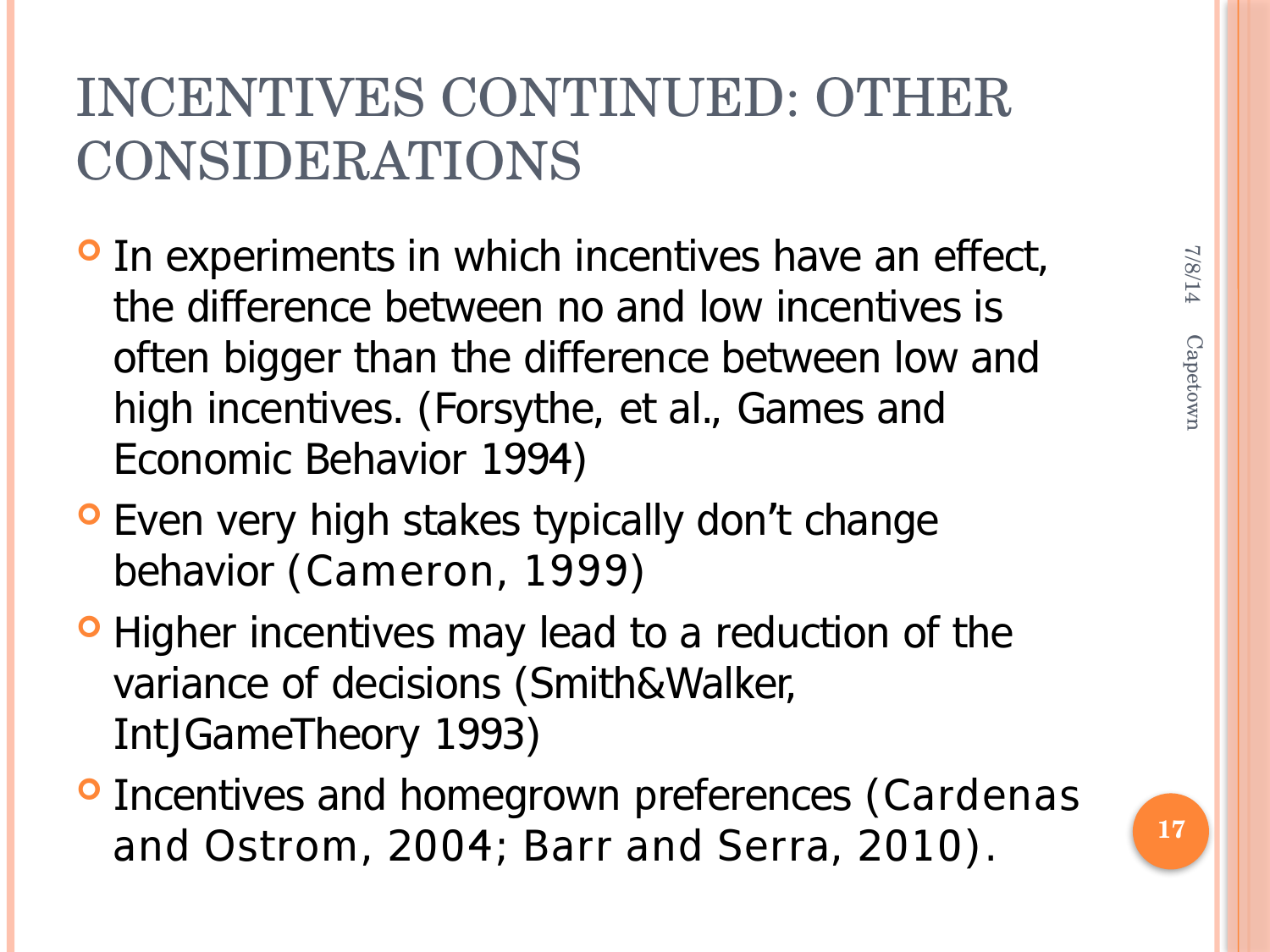

# Incentives Continued: Other considerations
7/8/14
In experiments in which incentives have an effect, the difference between no and low incentives is often bigger than the difference between low and high incentives. (Forsythe, et al., Games and Economic Behavior 1994)
Even very high stakes typically don’t change behavior (Cameron, 1999)
Higher incentives may lead to a reduction of the variance of decisions (Smith&Walker, IntJGameTheory 1993)
Incentives and homegrown preferences (Cardenas and Ostrom, 2004; Barr and Serra, 2010).

Capetown
17